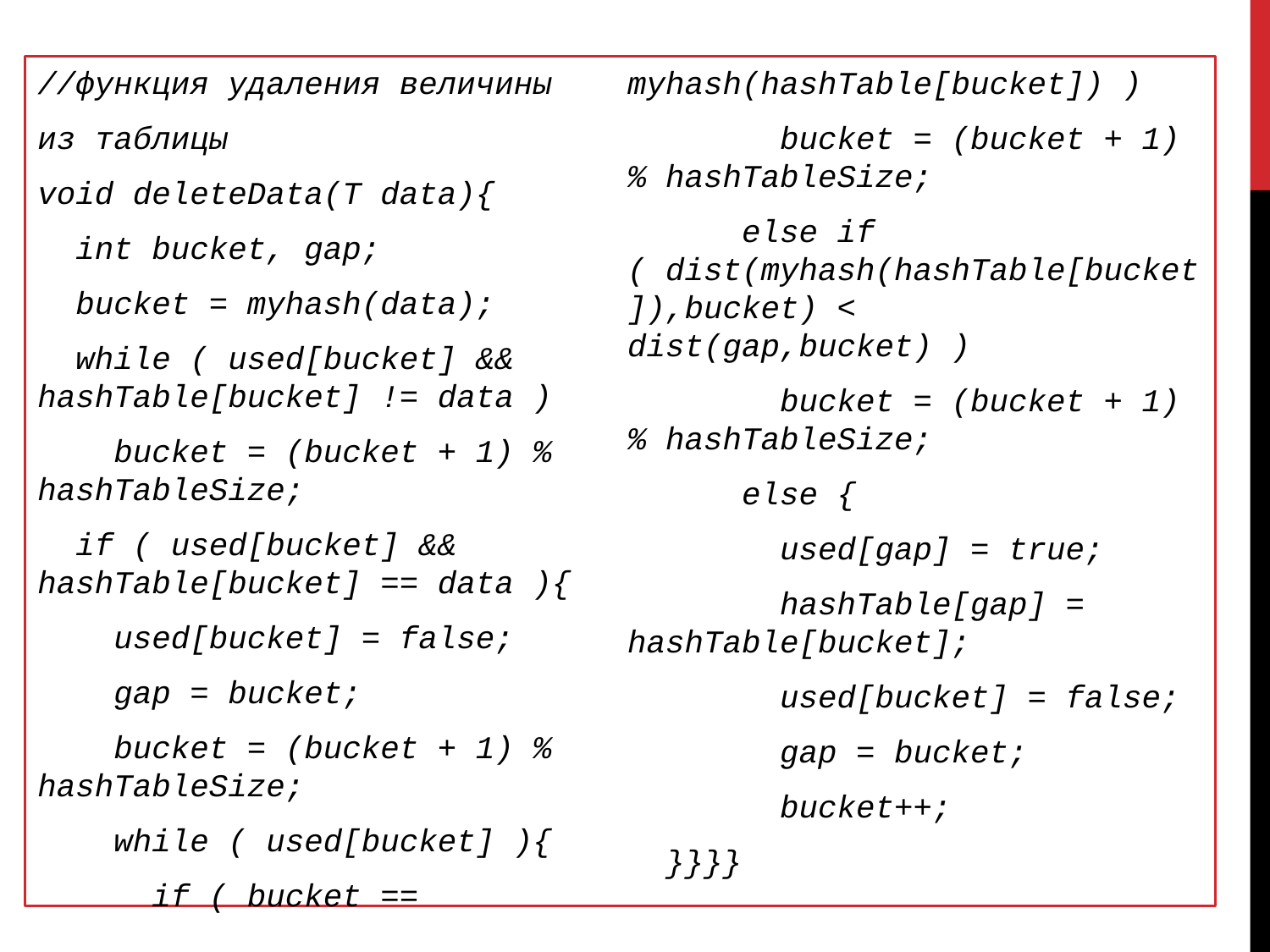

//функция удаления величины
из таблицы
void deleteData(T data){
  int bucket, gap;
  bucket = myhash(data);
  while ( used[bucket] && hashTable[bucket] != data )
    bucket = (bucket + 1) % hashTableSize;
  if ( used[bucket] && hashTable[bucket] == data ){
    used[bucket] = false;
    gap = bucket;
    bucket = (bucket + 1) % hashTableSize;
    while ( used[bucket] ){
      if ( bucket == myhash(hashTable[bucket]) )
        bucket = (bucket + 1) % hashTableSize;
      else if ( dist(myhash(hashTable[bucket]),bucket) < dist(gap,bucket) )
        bucket = (bucket + 1) % hashTableSize;
      else {
        used[gap] = true;
        hashTable[gap] = hashTable[bucket];
        used[bucket] = false;
        gap = bucket;
        bucket++;
  }}}}